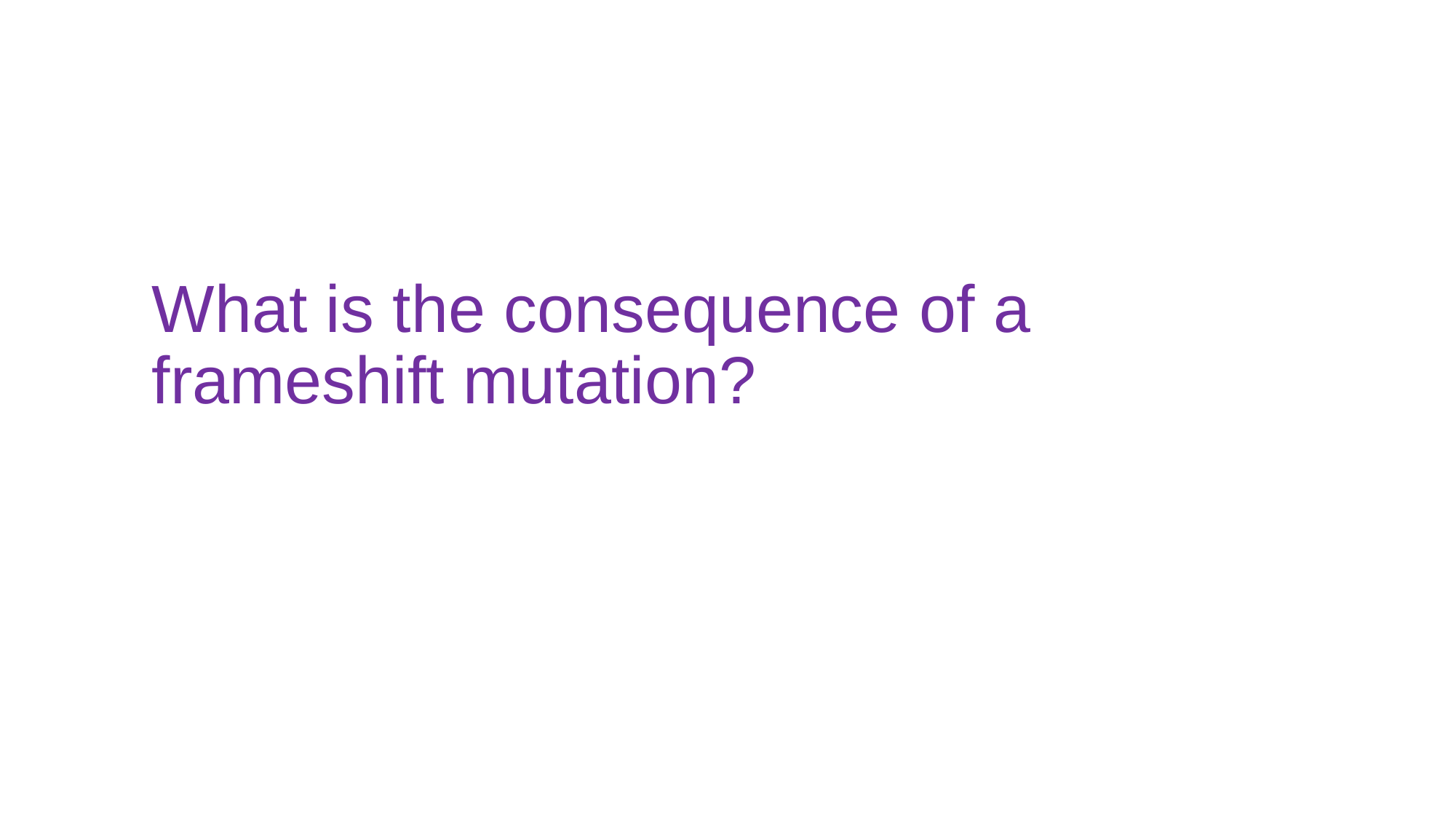

What is the consequence of a frameshift mutation?